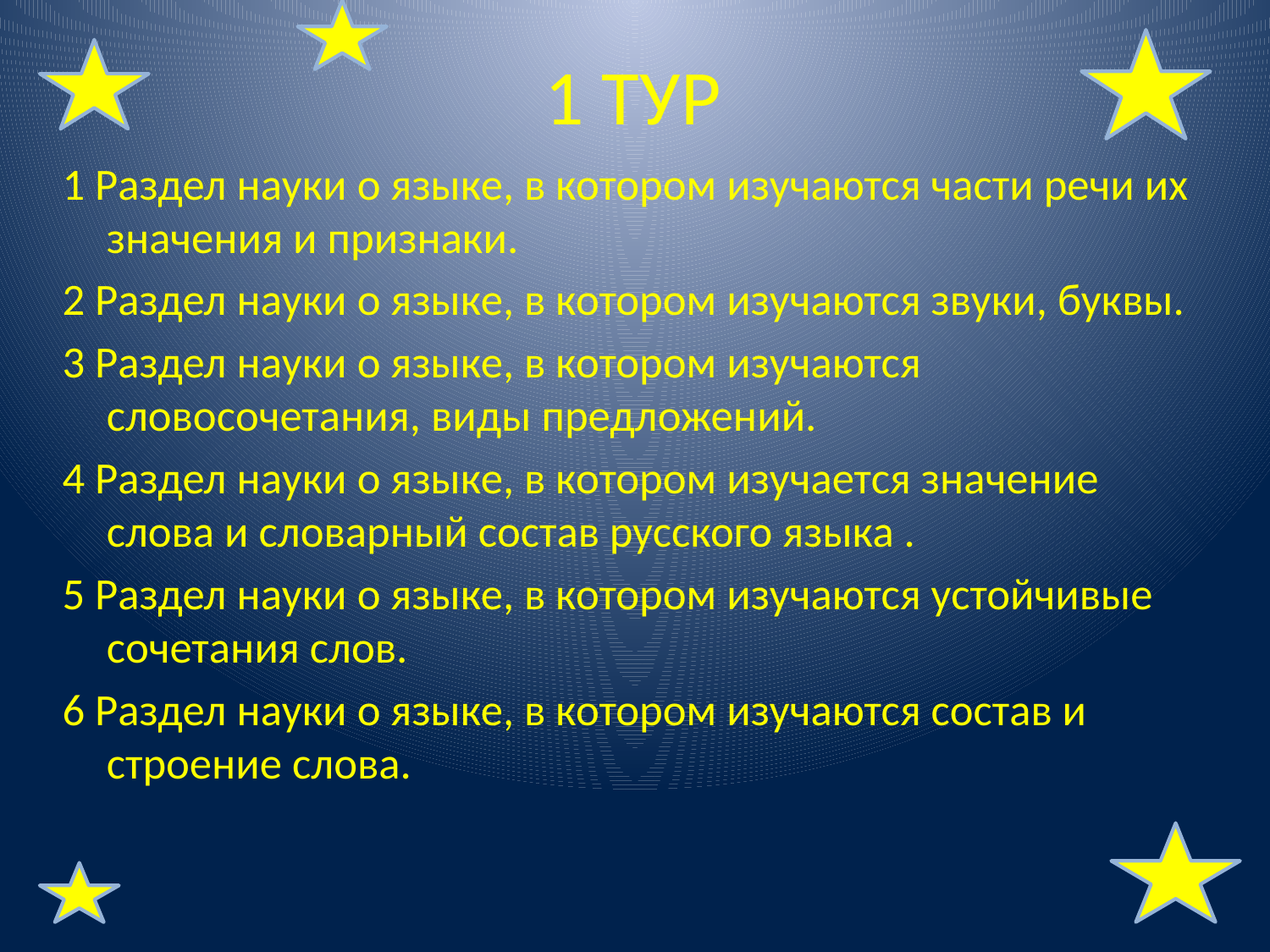

# 1 ТУР

1 Раздел науки о языке, в котором изучаются части речи их значения и признаки.
2 Раздел науки о языке, в котором изучаются звуки, буквы.
3 Раздел науки о языке, в котором изучаются словосочетания, виды предложений.
4 Раздел науки о языке, в котором изучается значение слова и словарный состав русского языка .
5 Раздел науки о языке, в котором изучаются устойчивые сочетания слов.
6 Раздел науки о языке, в котором изучаются состав и строение слова.